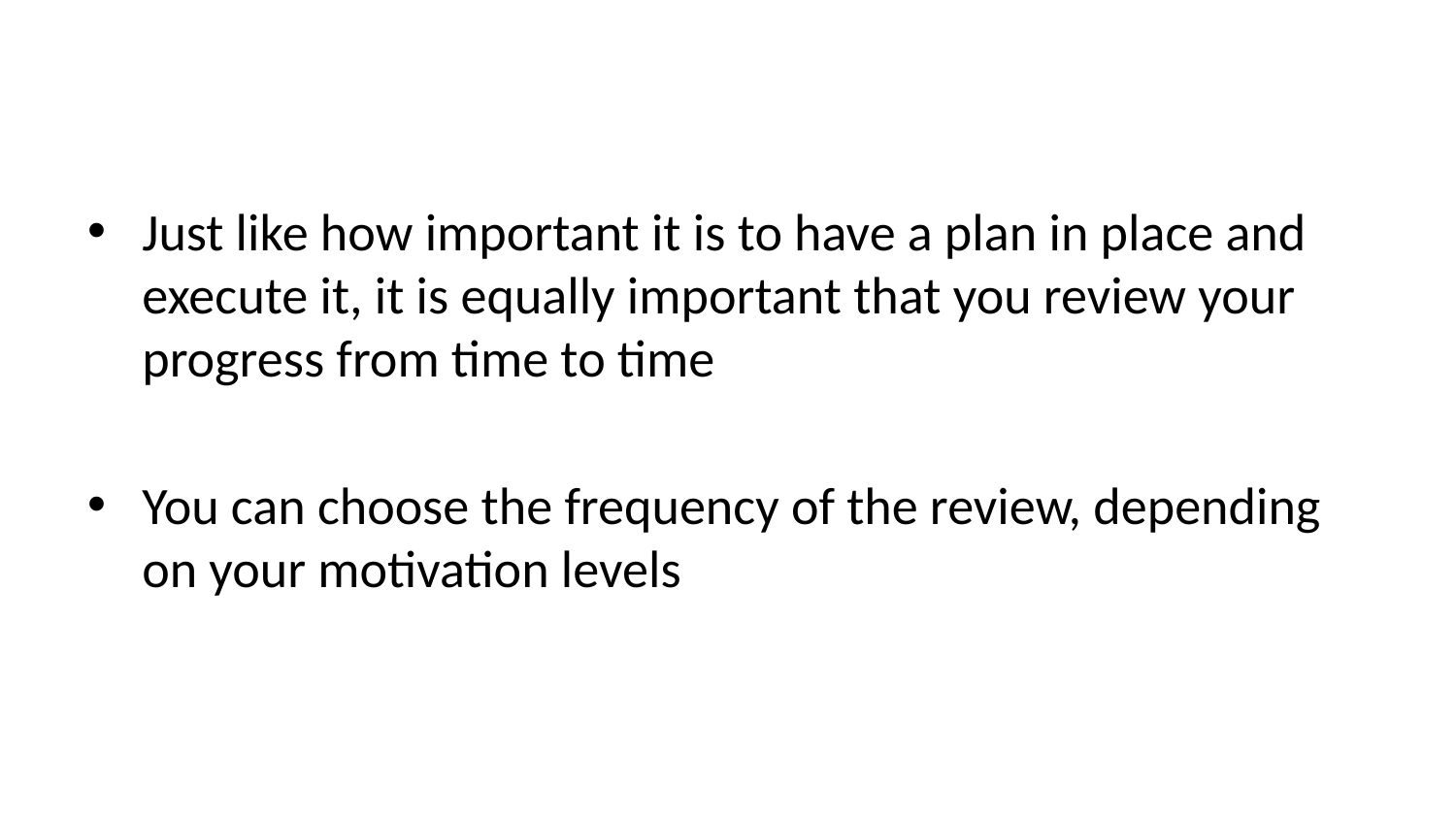

Just like how important it is to have a plan in place and execute it, it is equally important that you review your progress from time to time

You can choose the frequency of the review, depending on your motivation levels